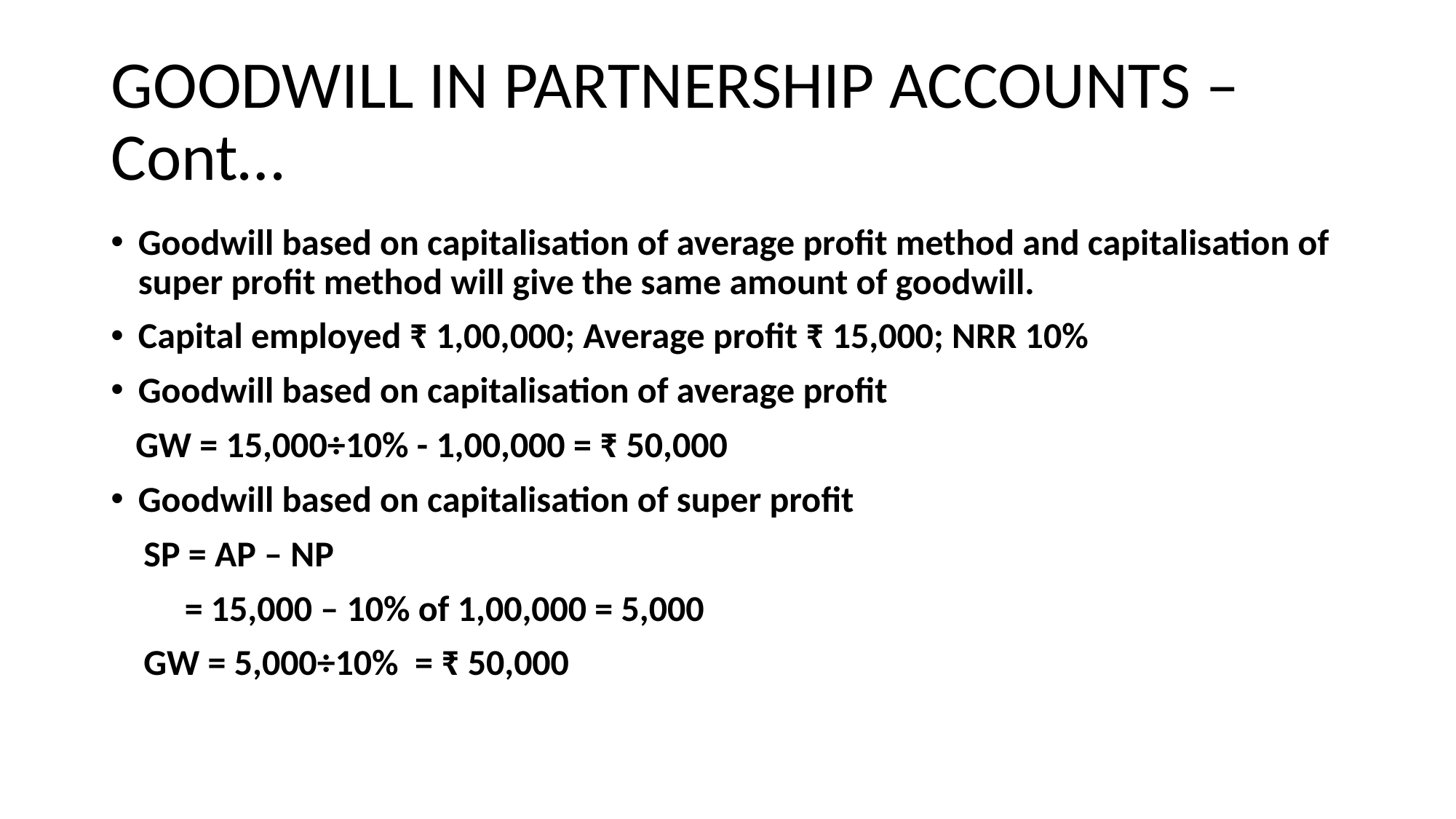

# GOODWILL IN PARTNERSHIP ACCOUNTS – Cont…
Goodwill based on capitalisation of average profit method and capitalisation of super profit method will give the same amount of goodwill.
Capital employed ₹ 1,00,000; Average profit ₹ 15,000; NRR 10%
Goodwill based on capitalisation of average profit
   GW = 15,000÷10% - 1,00,000 = ₹ 50,000
Goodwill based on capitalisation of super profit
    SP = AP – NP
         = 15,000 – 10% of 1,00,000 = 5,000
    GW = 5,000÷10%  = ₹ 50,000